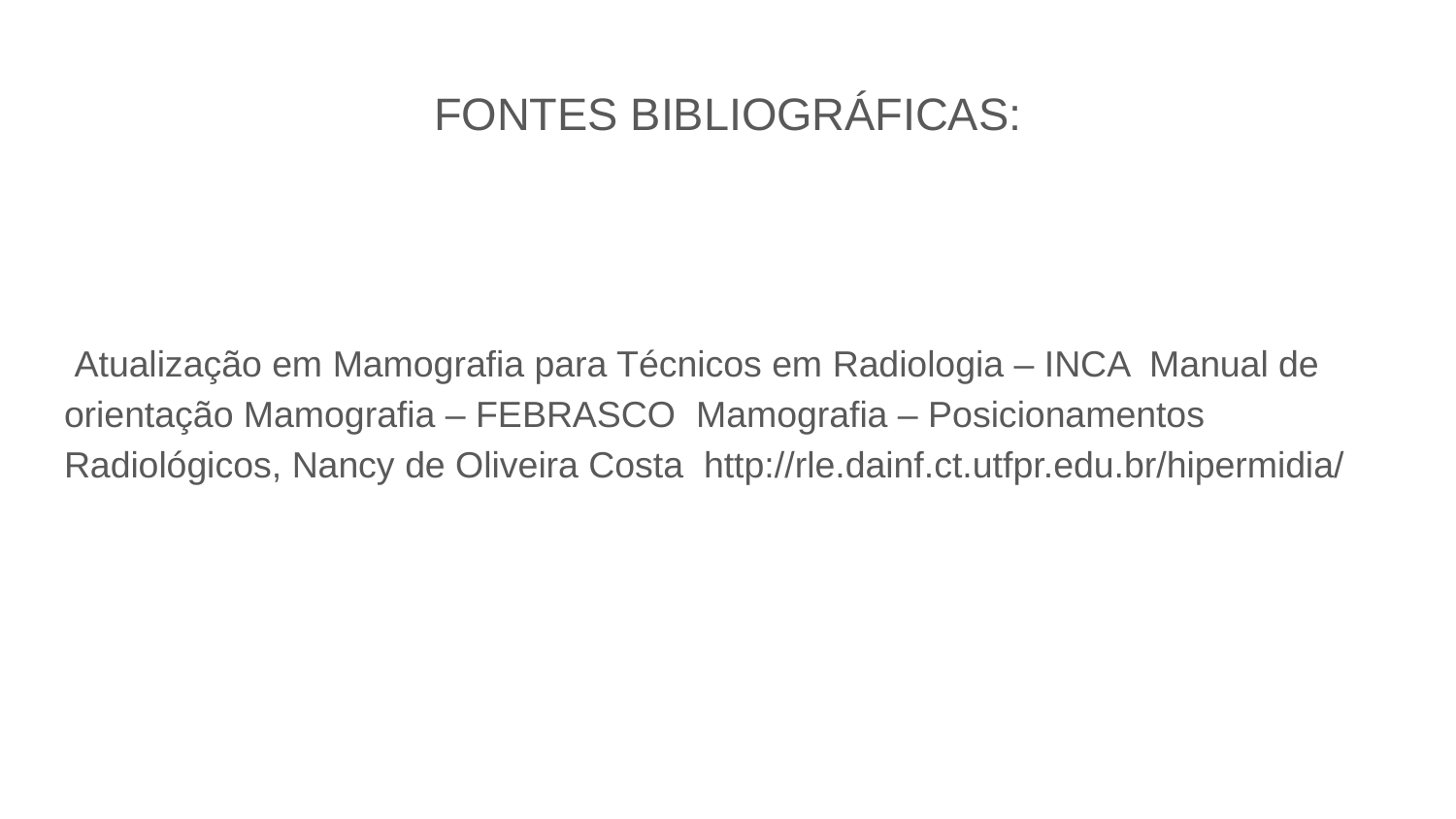

# FONTES BIBLIOGRÁFICAS:
 Atualização em Mamografia para Técnicos em Radiologia – INCA  Manual de orientação Mamografia – FEBRASCO  Mamografia – Posicionamentos Radiológicos, Nancy de Oliveira Costa  http://rle.dainf.ct.utfpr.edu.br/hipermidia/